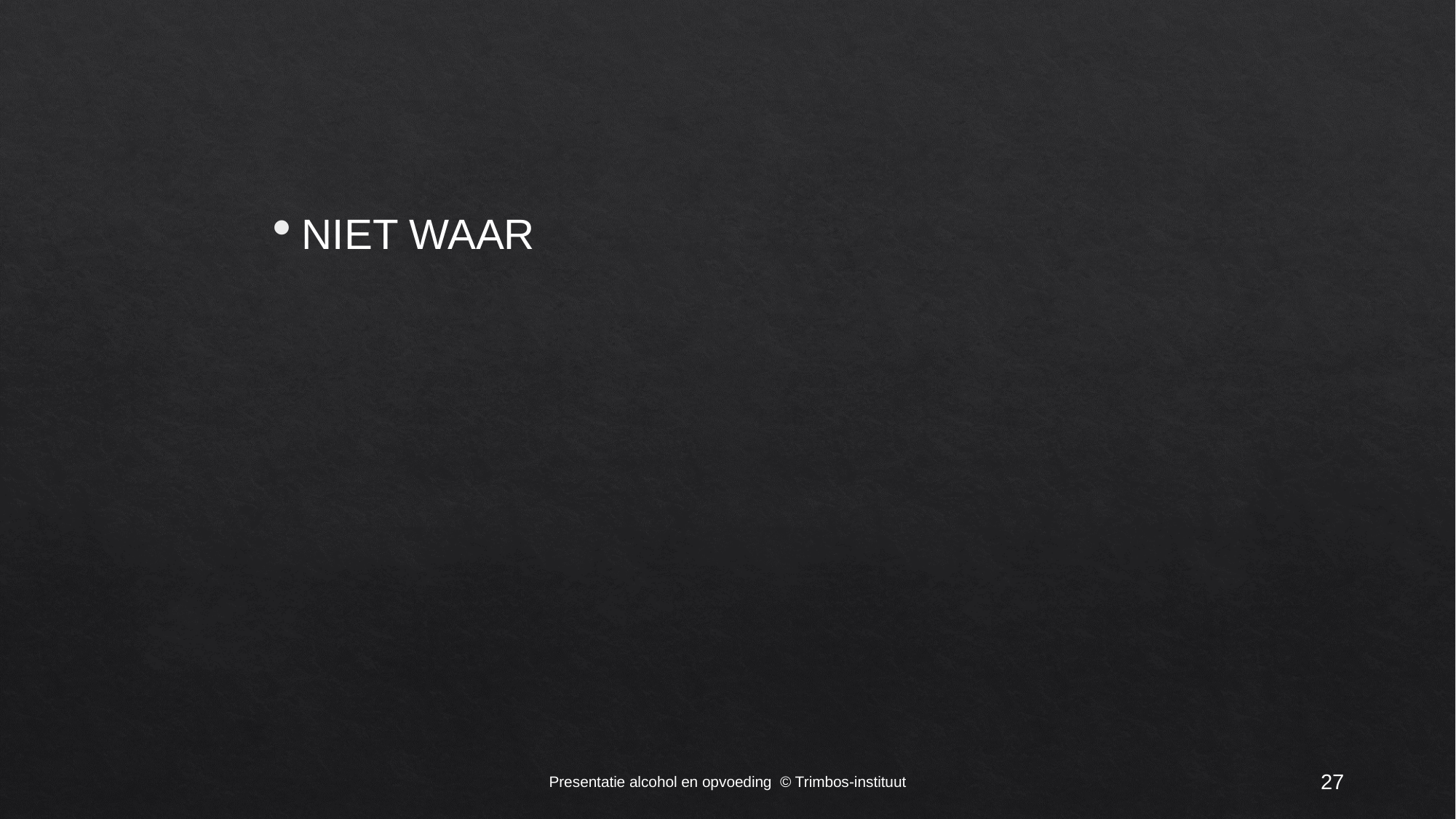

#
NIET WAAR
Presentatie alcohol en opvoeding  © Trimbos-instituut
27